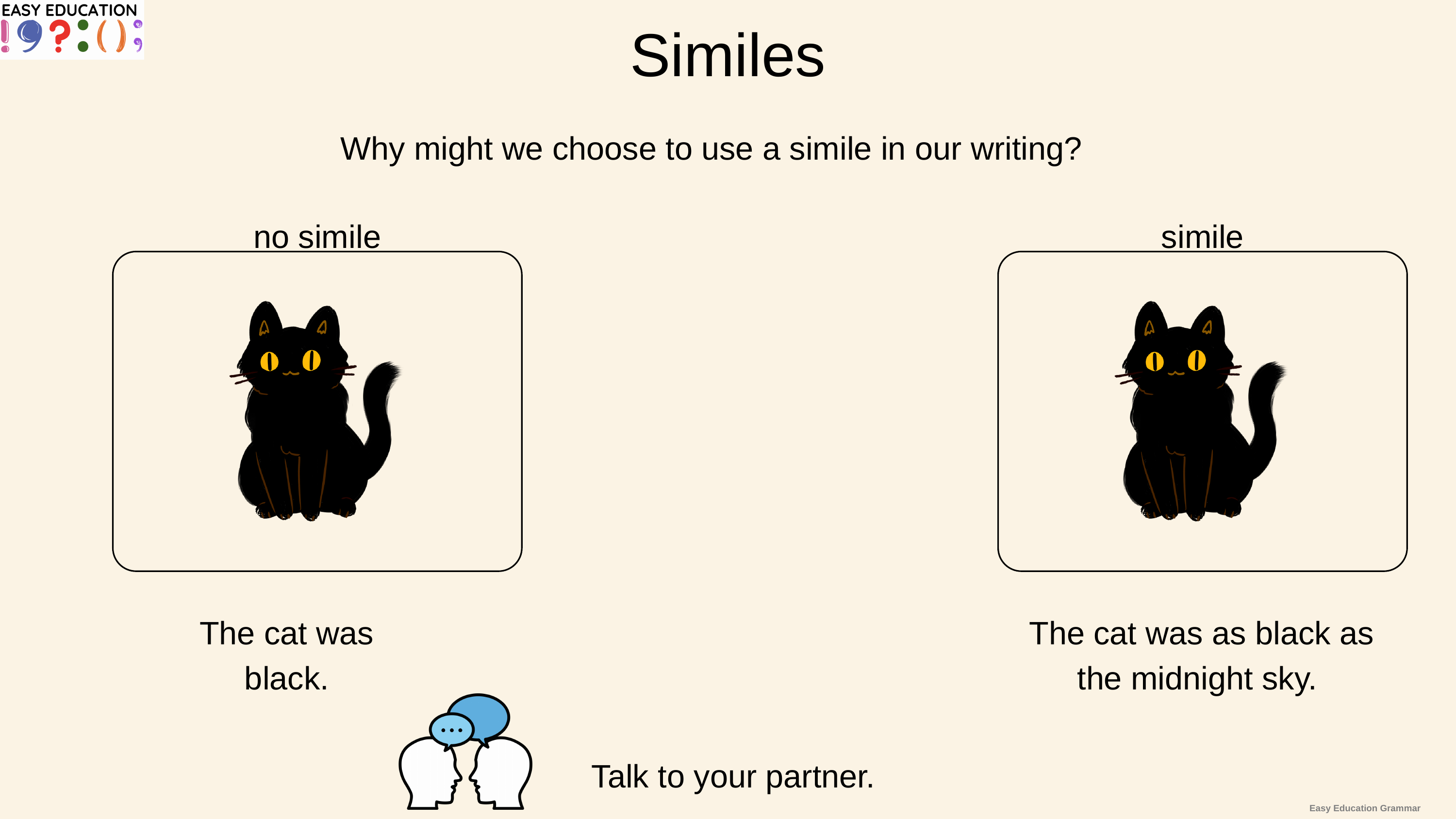

Similes
Why might we choose to use a simile in our writing?
no simile
simile

The cat was black.
The cat was as black as the midnight sky.

Talk to your partner.